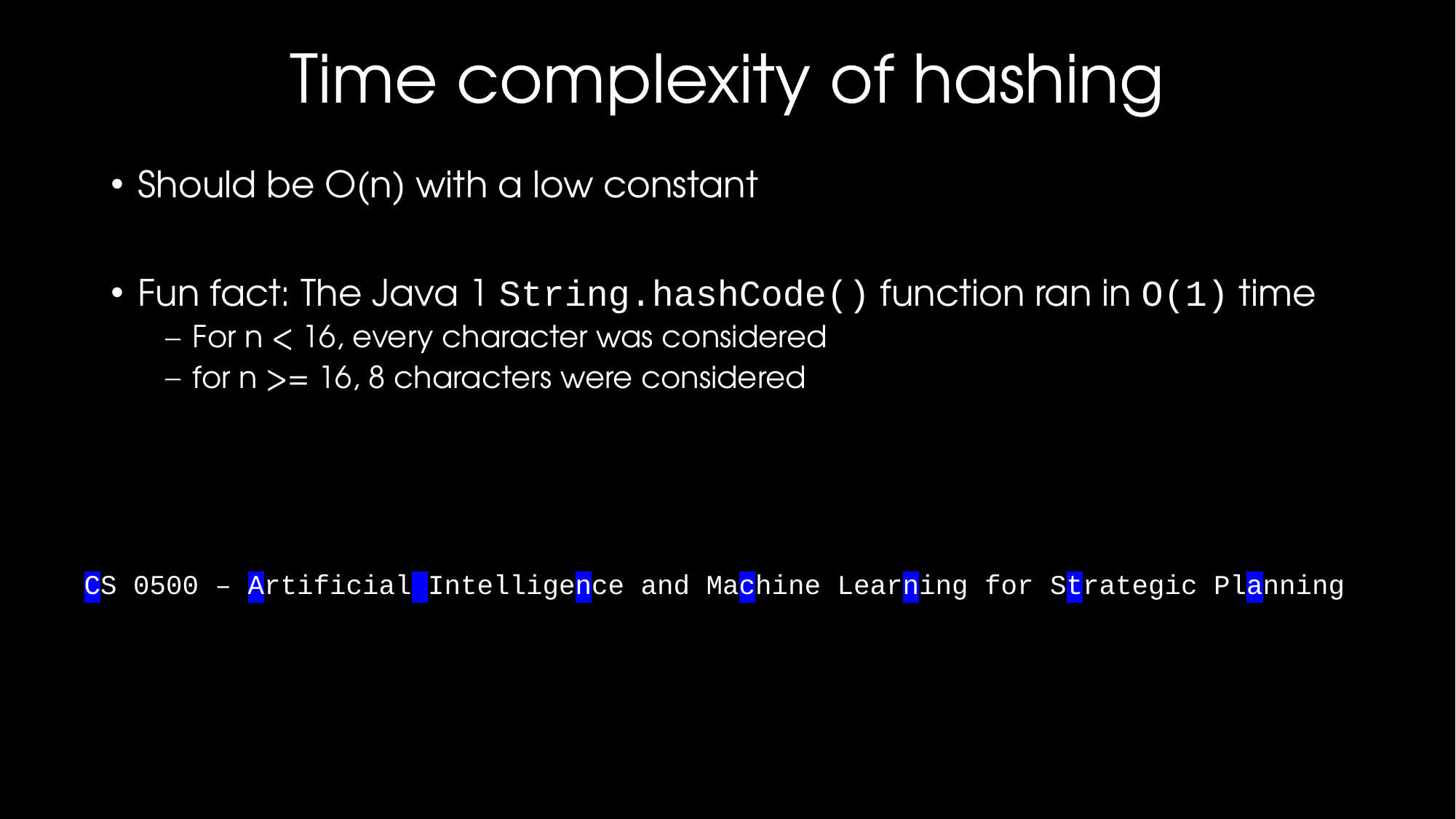

# Time complexity of hashing
Should be O(n) with a low constant

Fun fact: The Java 1 String.hashCode() function ran in O(1) time
For n < 16, every character was considered
for n >= 16, 8 characters were considered
CS 0500 – Artificial Intelligence and Machine Learning for Strategic Planning